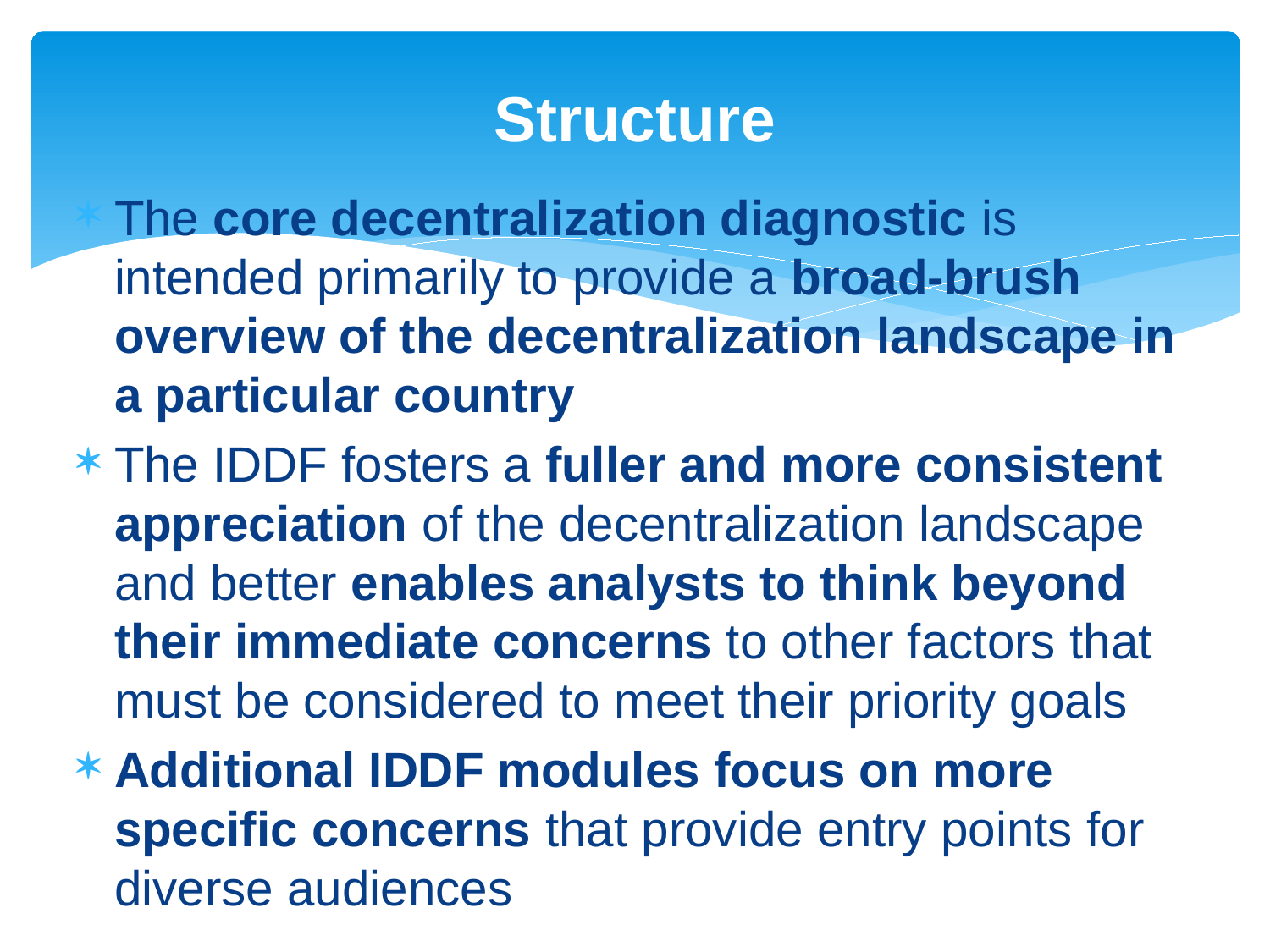

# Structure
The core decentralization diagnostic is intended primarily to provide a broad-brush overview of the decentralization landscape in a particular country
The IDDF fosters a fuller and more consistent appreciation of the decentralization landscape and better enables analysts to think beyond their immediate concerns to other factors that must be considered to meet their priority goals
Additional IDDF modules focus on more specific concerns that provide entry points for diverse audiences